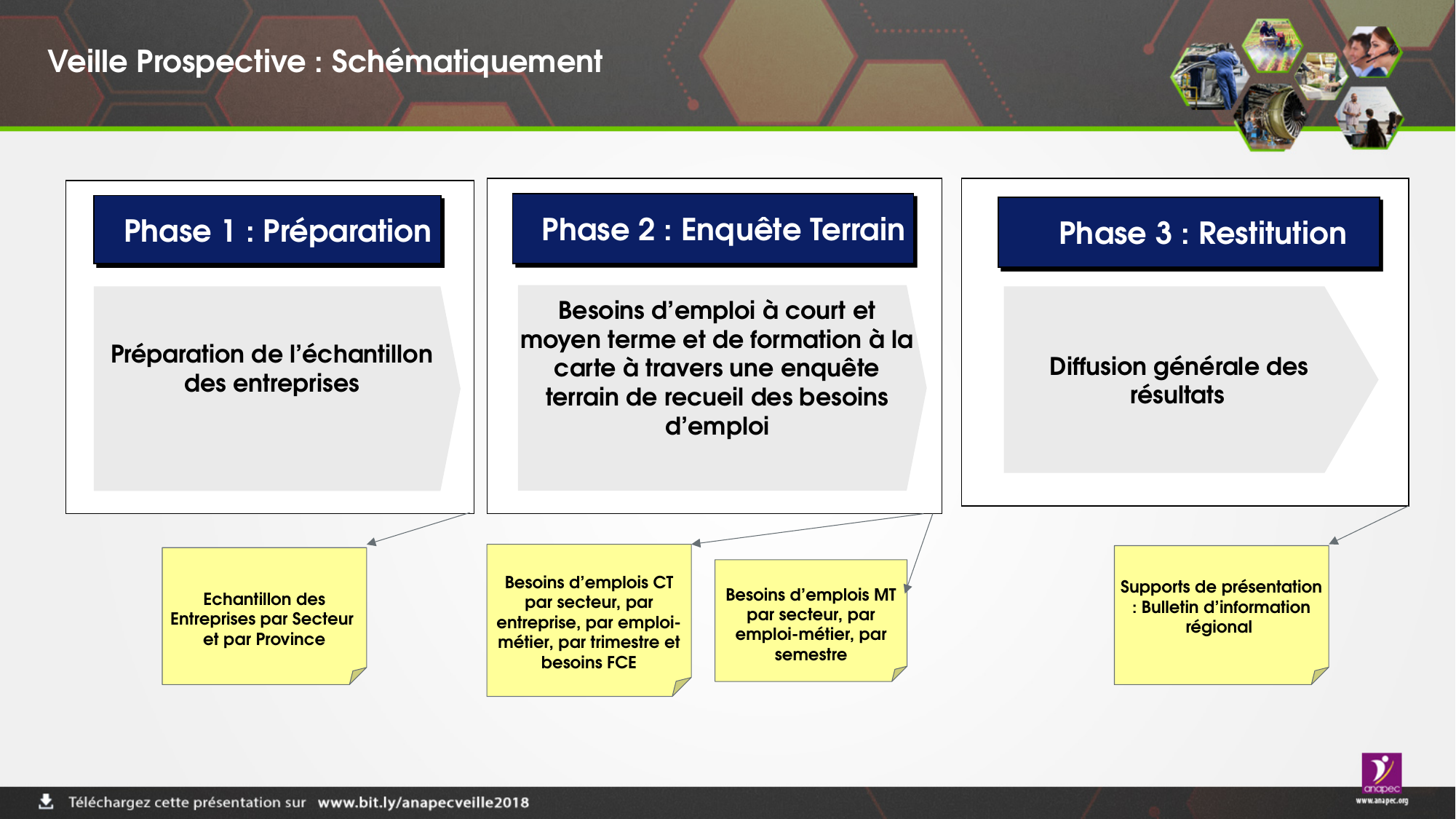

# Veille Prospective : Schématiquement

Phase 2 : Enquête Terrain
Besoins d’emploi à court et moyen terme et de formation à la carte à travers une enquête terrain de recueil des besoins d’emploi

Besoins d’emplois CT par secteur, par entreprise, par emploi-métier, par trimestre et besoins FCE

Besoins d’emplois MT par secteur, par emploi-métier, par semestre

 Phase 3 : Restitution
 Diffusion générale des résultats

Supports de présentation : Bulletin d’information régional

Phase 1 : Préparation
Préparation de l’échantillon des entreprises

Echantillon des Entreprises par Secteur  et par Province